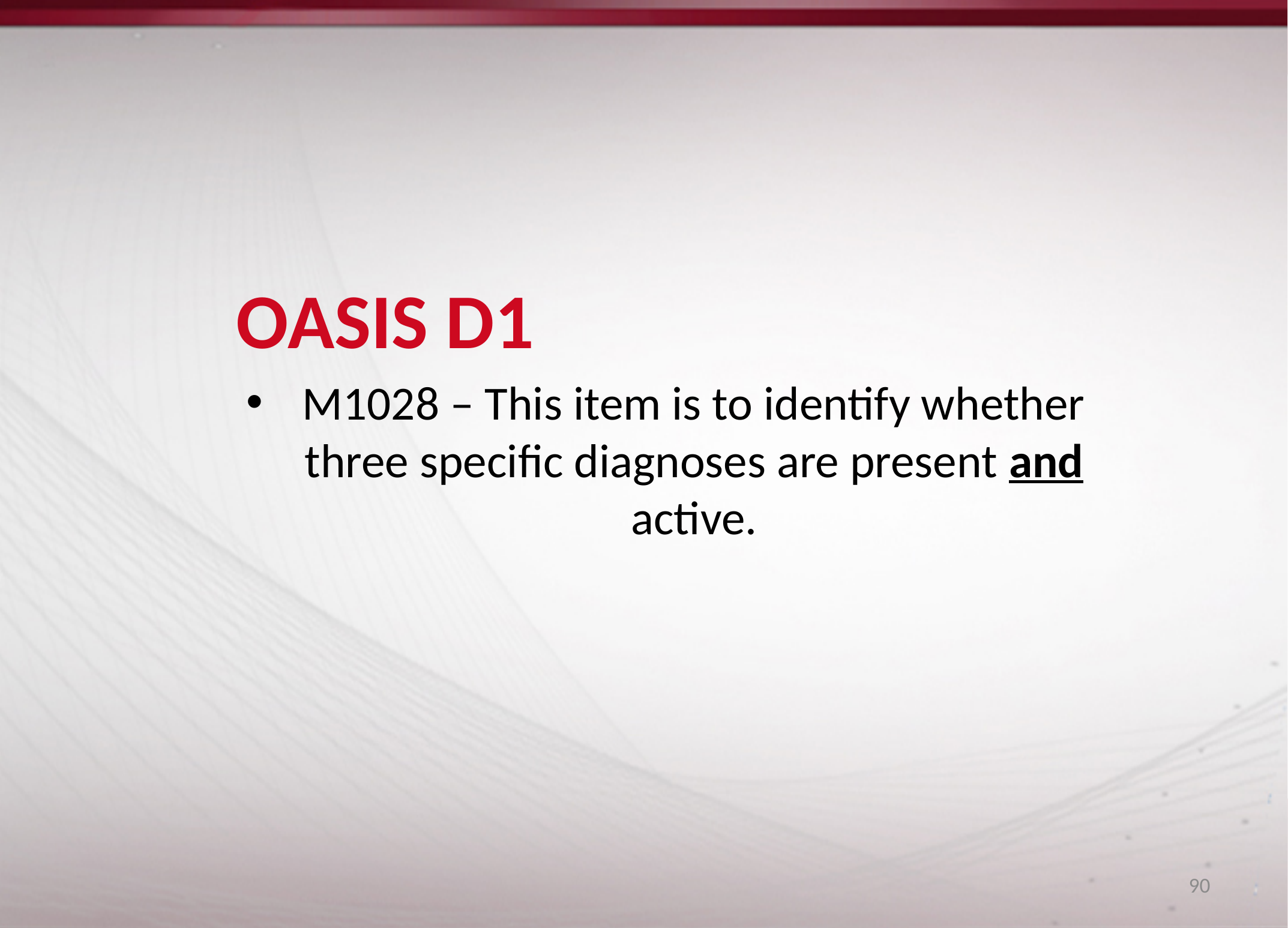

# OASIS D1
M1028 – This item is to identify whether three specific diagnoses are present and active.

90